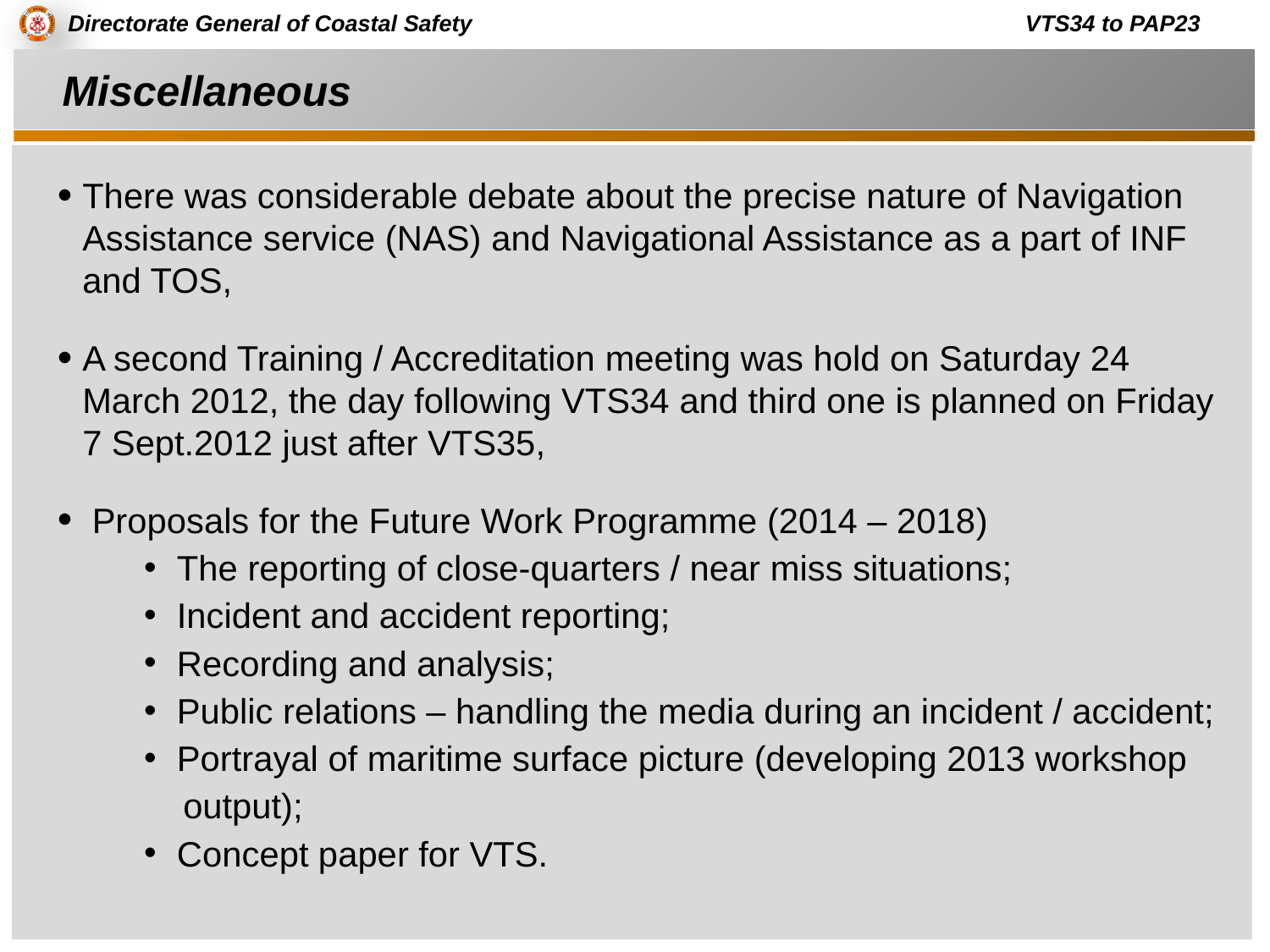

# Miscellaneous
There was considerable debate about the precise nature of Navigation Assistance service (NAS) and Navigational Assistance as a part of INF and TOS,
A second Training / Accreditation meeting was hold on Saturday 24 March 2012, the day following VTS34 and third one is planned on Friday 7 Sept.2012 just after VTS35,
 Proposals for the Future Work Programme (2014 – 2018)
  The reporting of close-quarters / near miss situations;
  Incident and accident reporting;
  Recording and analysis;
  Public relations – handling the media during an incident / accident;
  Portrayal of maritime surface picture (developing 2013 workshop
    output);
  Concept paper for VTS.